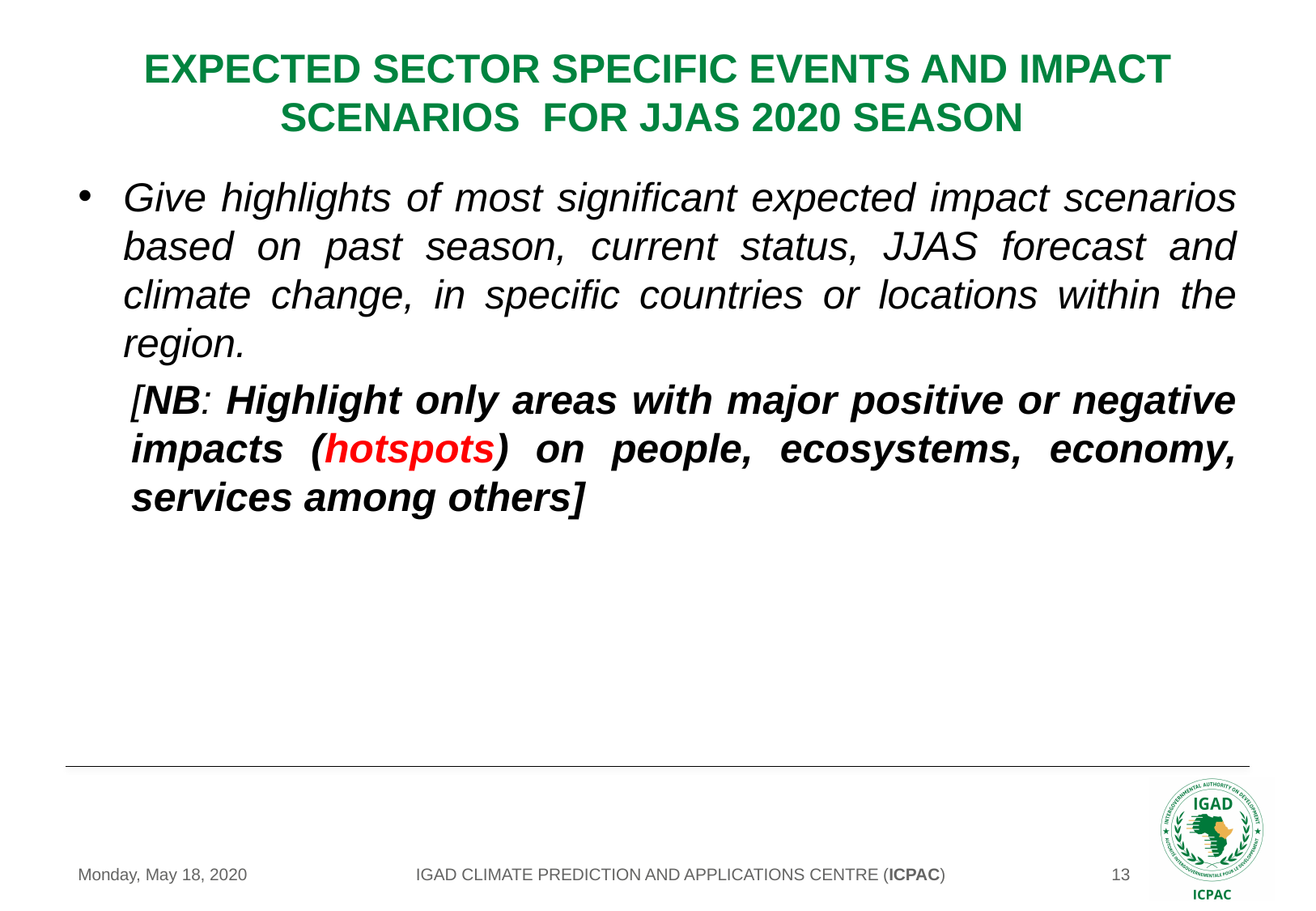

# Expected sector specific events AND IMPACT SCENARIOS  FOR JJAS 2020 season
Give highlights of most significant expected impact scenarios based on past season, current status, JJAS forecast and climate change, in specific countries or locations within the region.
[NB: Highlight only areas with major positive or negative impacts (hotspots) on people, ecosystems, economy, services among others]
IGAD CLIMATE PREDICTION AND APPLICATIONS CENTRE (ICPAC)
Monday, May 18, 2020
13